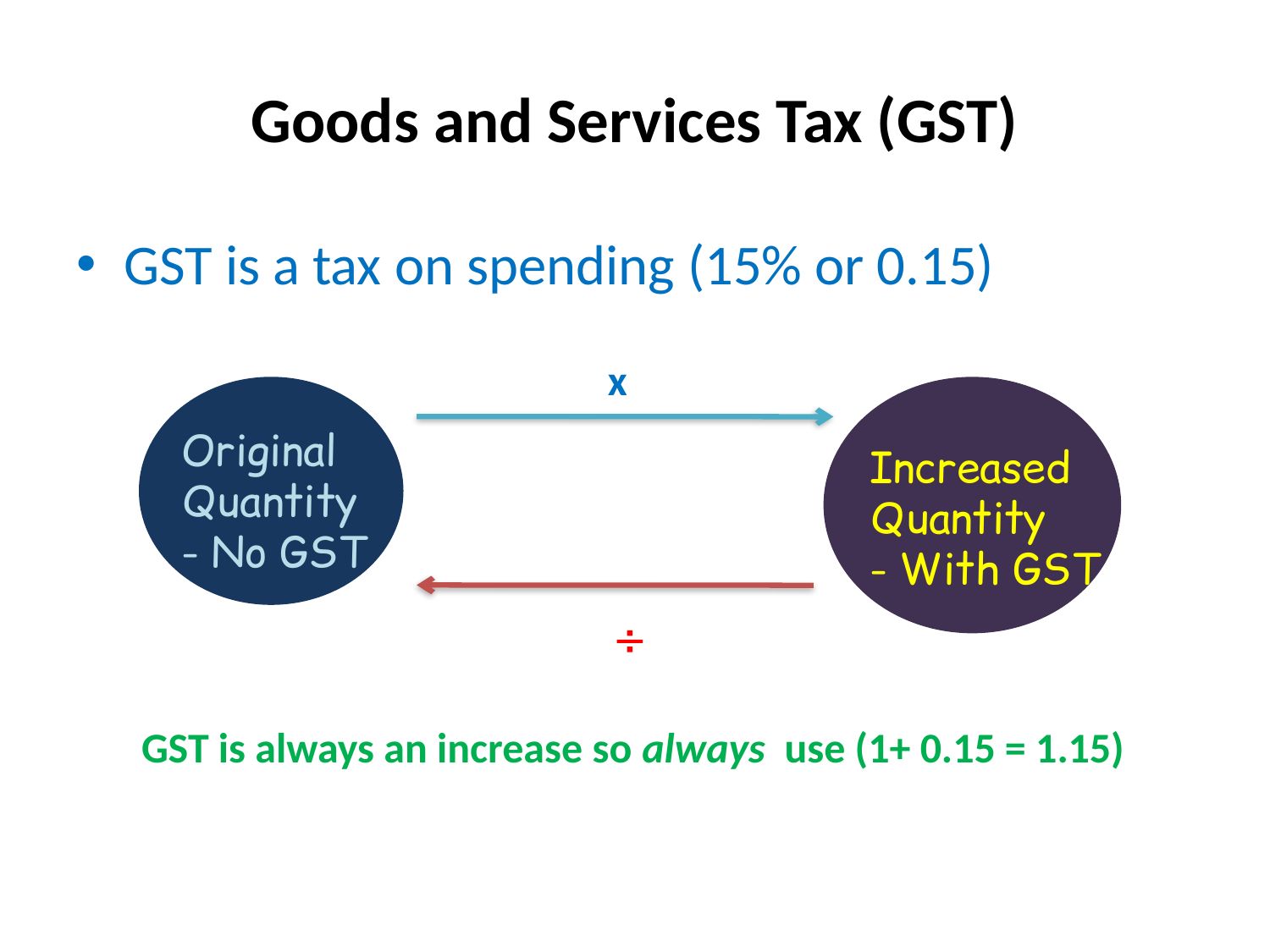

# Goods and Services Tax (GST)
GST is a tax on spending (15% or 0.15)
x

Original
Quantity
- No GST

Increased
Quantity
- With GST
÷
GST is always an increase so always  use (1+ 0.15 = 1.15)